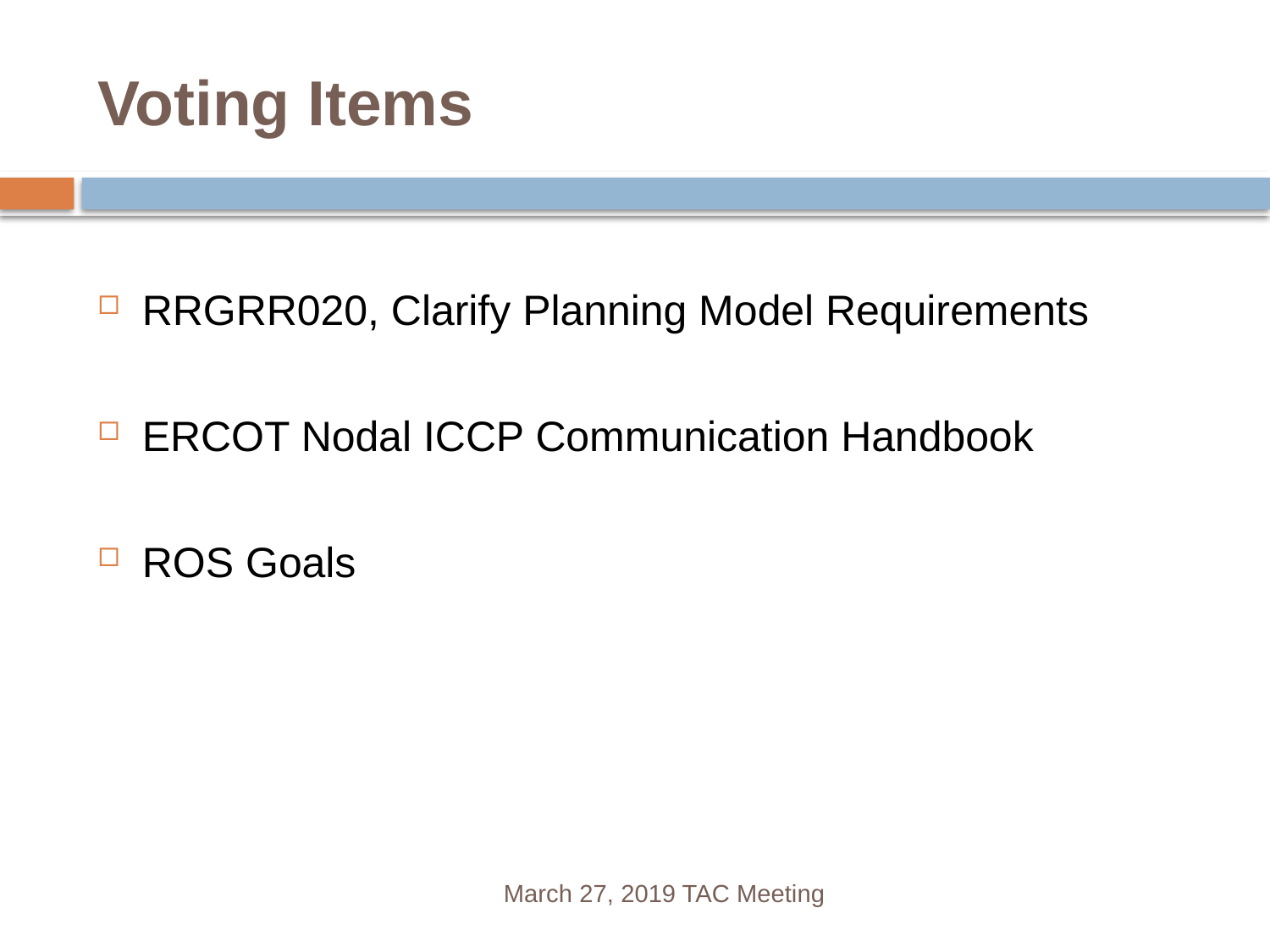

# Voting Items

RRGRR020, Clarify Planning Model Requirements

ERCOT Nodal ICCP Communication Handbook

ROS Goals
March 27, 2019 TAC Meeting